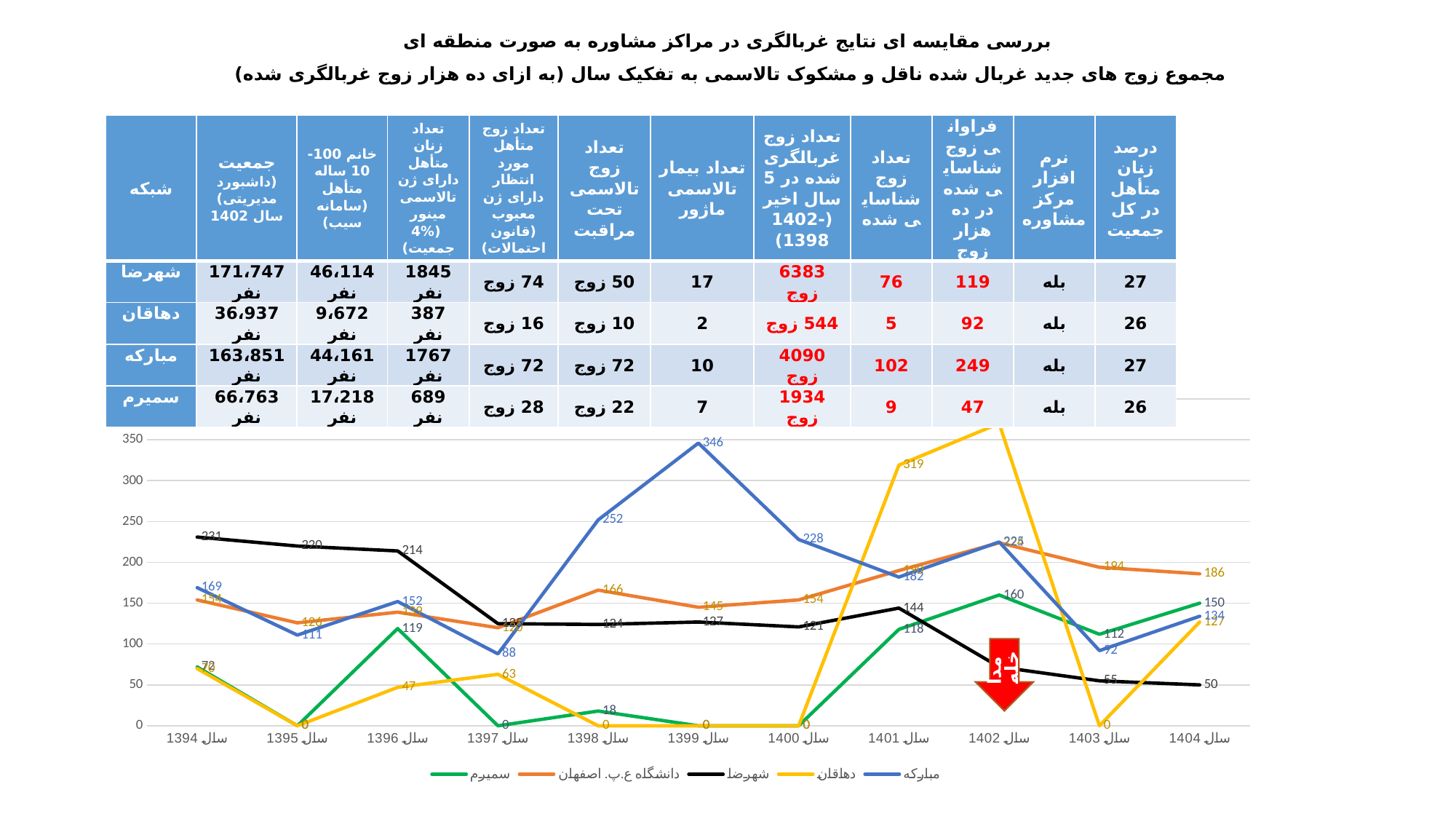

# بررسی مقایسه ای نتایج غربالگری در مراکز مشاوره به صورت منطقه ای مجموع زوج های جدید غربال شده ناقل و مشکوک تالاسمی به تفکیک سال (به ازای ده هزار زوج غربالگری شده)
| شبکه | جمعیت (داشبورد مدیریتی) سال 1402 | خانم 100-10 ساله متأهل (سامانه سیب) | تعداد زنان متأهل دارای ژن تالاسمی مینور (4% جمعیت) | تعداد زوج متأهل مورد انتظار دارای ژن معیوب (قانون احتمالات) | تعداد زوج تالاسمی تحت مراقبت | تعداد بیمار تالاسمی ماژور | تعداد زوج غربالگری شده در 5 سال اخیر (1402-1398) | تعداد زوج شناسایی شده | فراوانی زوج شناسایی شده در ده هزار زوج | نرم افزار مرکز مشاوره | درصد زنان متأهل در کل جمعیت |
| --- | --- | --- | --- | --- | --- | --- | --- | --- | --- | --- | --- |
| شهرضا | 171،747 نفر | 46،114 نفر | 1845 نفر | 74 زوج | 50 زوج | 17 | 6383 زوج | 76 | 119 | بله | 27 |
| دهاقان | 36،937 نفر | 9،672 نفر | 387 نفر | 16 زوج | 10 زوج | 2 | 544 زوج | 5 | 92 | بله | 26 |
| مبارکه | 163،851 نفر | 44،161 نفر | 1767 نفر | 72 زوج | 72 زوج | 10 | 4090 زوج | 102 | 249 | بله | 27 |
| سمیرم | 66،763 نفر | 17،218 نفر | 689 نفر | 28 زوج | 22 زوج | 7 | 1934 زوج | 9 | 47 | بله | 26 |

### Chart

| Category | سمیرم | دانشگاه ع.پ. اصفهان | شهرضا | دهاقان | مبارکه |
|---|---|---|---|---|---|
| سال 1394 | 72.0 | 154.0 | 231.0 | 70.0 | 169.0 |
| سال 1395 | 0.0 | 126.0 | 220.0 | 0.0 | 111.0 |
| سال 1396 | 119.0 | 139.0 | 214.0 | 47.0 | 152.0 |
| سال 1397 | 0.0 | 120.0 | 125.0 | 63.0 | 88.0 |
| سال 1398 | 18.0 | 166.0 | 124.0 | 0.0 | 252.0 |
| سال 1399 | 0.0 | 145.0 | 127.0 | 0.0 | 346.0 |
| سال 1400 | 0.0 | 154.0 | 121.0 | 0.0 | 228.0 |
| سال 1401 | 118.0 | 190.0 | 144.0 | 319.0 | 182.0 |
| سال 1402 | 160.0 | 224.0 | 72.0 | 370.0 | 225.0 |
| سال 1403 | 112.0 | 194.0 | 55.0 | 0.0 | 92.0 |
| سال 1404 | 150.0 | 186.0 | 50.0 | 127.0 | 134.0 |